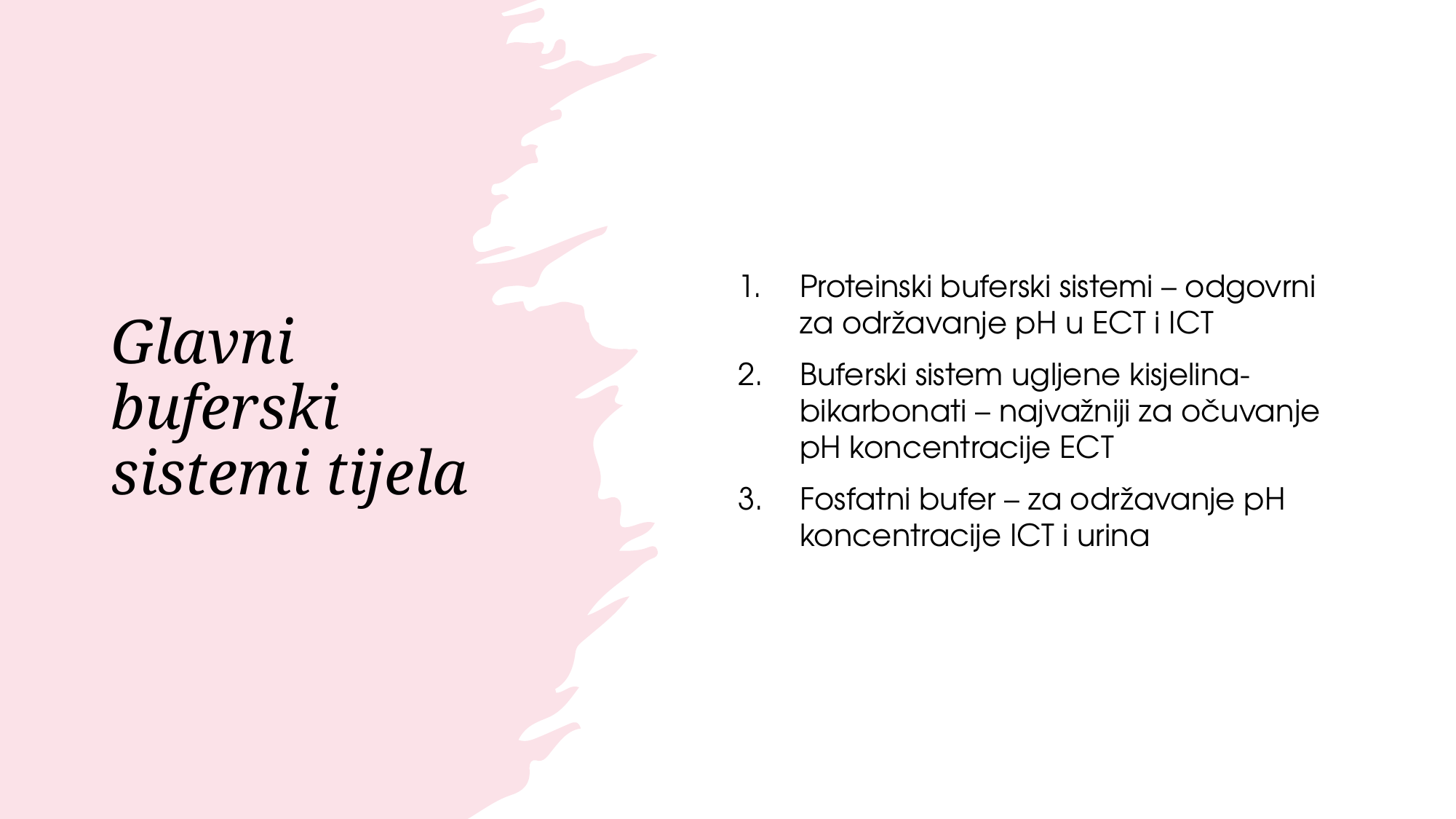

# Glavni buferski sistemi tijela
Proteinski buferski sistemi – odgovrni za održavanje pH u ECT i ICT
Buferski sistem ugljene kisjelina-bikarbonati – najvažniji za očuvanje pH koncentracije ECT
Fosfatni bufer – za održavanje pH koncentracije ICT i urina